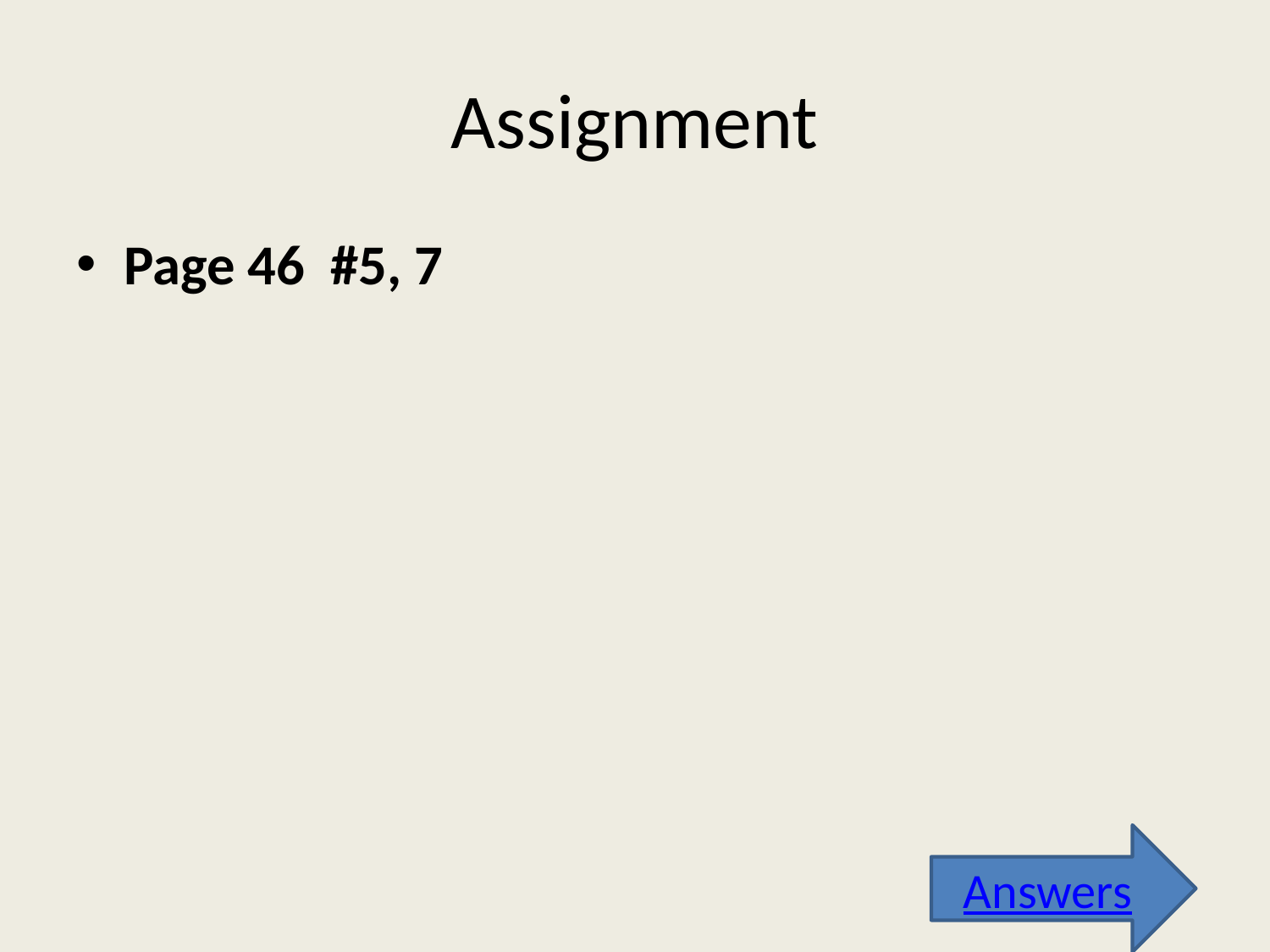

# Assignment
Page 46  #5, 7

Answers